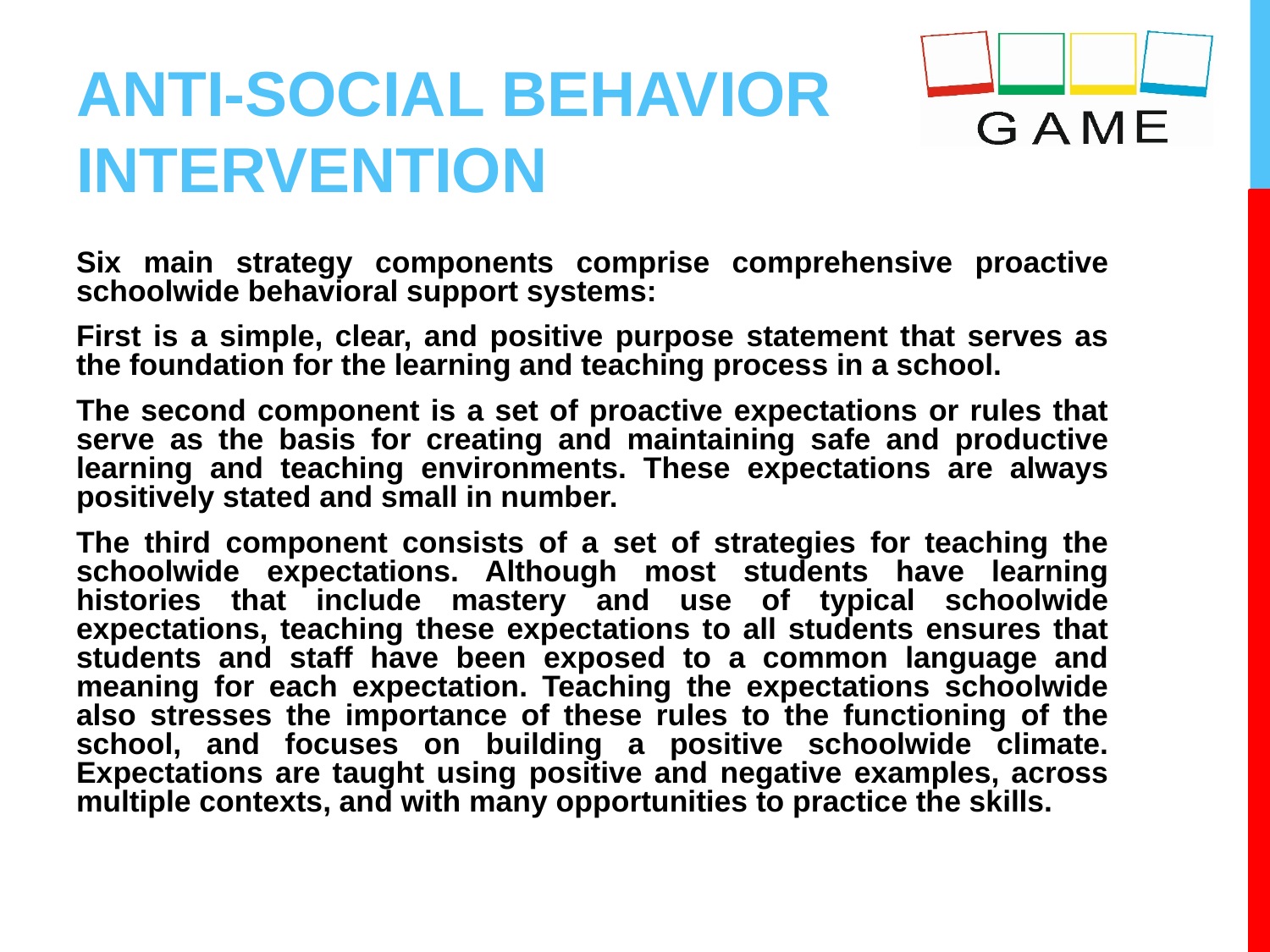

# ANTI-SOCIAL BEHAVIOR INTERVENTION
Six main strategy components comprise comprehensive proactive schoolwide behavioral support systems:
First is a simple, clear, and positive purpose statement that serves as the foundation for the learning and teaching process in a school.
The second component is a set of proactive expectations or rules that serve as the basis for creating and maintaining safe and productive learning and teaching environments. These expectations are always positively stated and small in number.
The third component consists of a set of strategies for teaching the schoolwide expectations. Although most students have learning histories that include mastery and use of typical schoolwide expectations, teaching these expectations to all students ensures that students and staff have been exposed to a common language and meaning for each expectation. Teaching the expectations schoolwide also stresses the importance of these rules to the functioning of the school, and focuses on building a positive schoolwide climate. Expectations are taught using positive and negative examples, across multiple contexts, and with many opportunities to practice the skills.